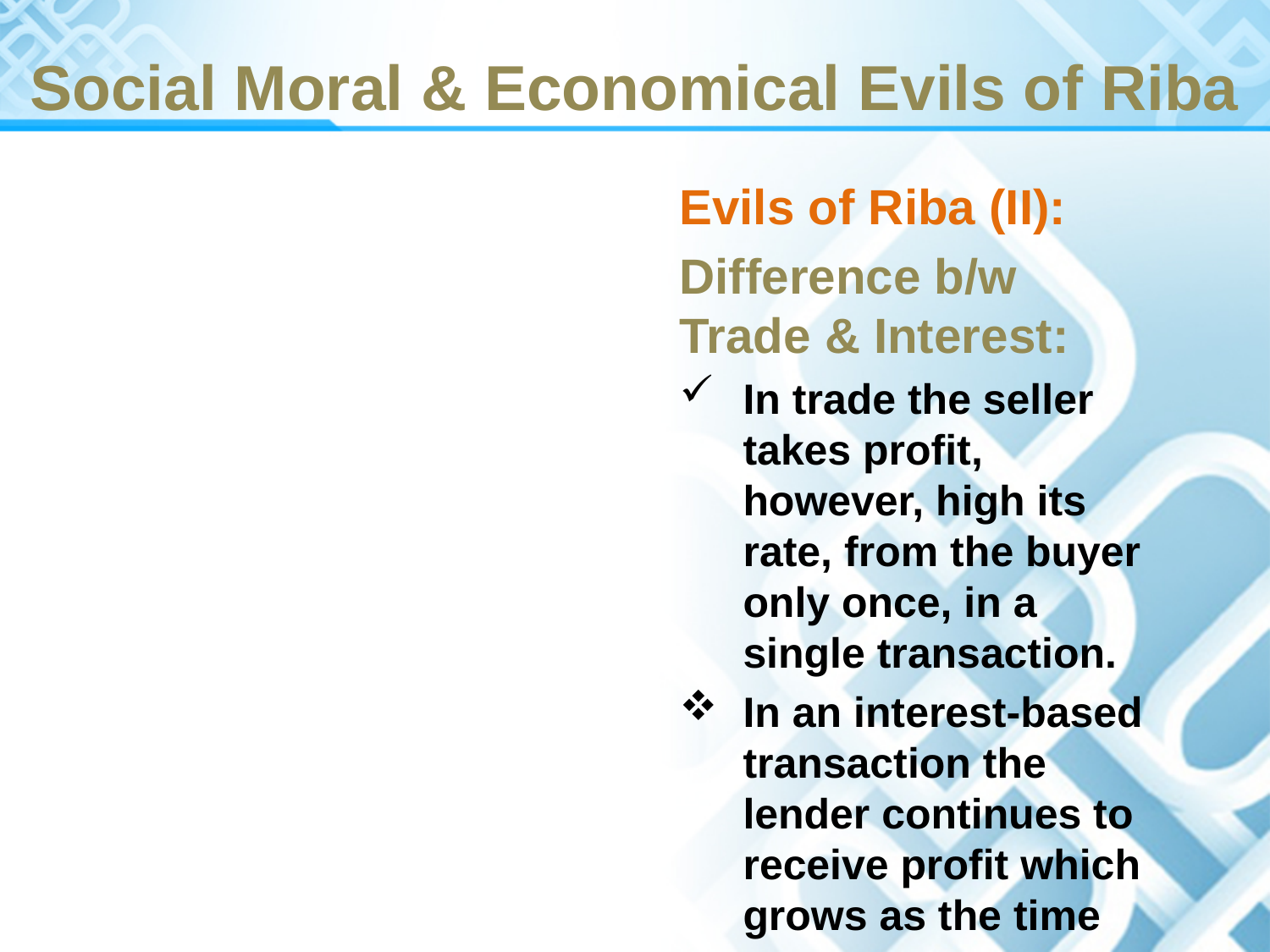

Social Moral & Economical Evils of Riba
Evils of Riba (II):
Difference b/w Trade & Interest:
In trade the seller takes profit, however, high its rate, from the buyer only once, in a single transaction.
In an interest-based transaction the lender continues to receive profit which grows as the time passes.